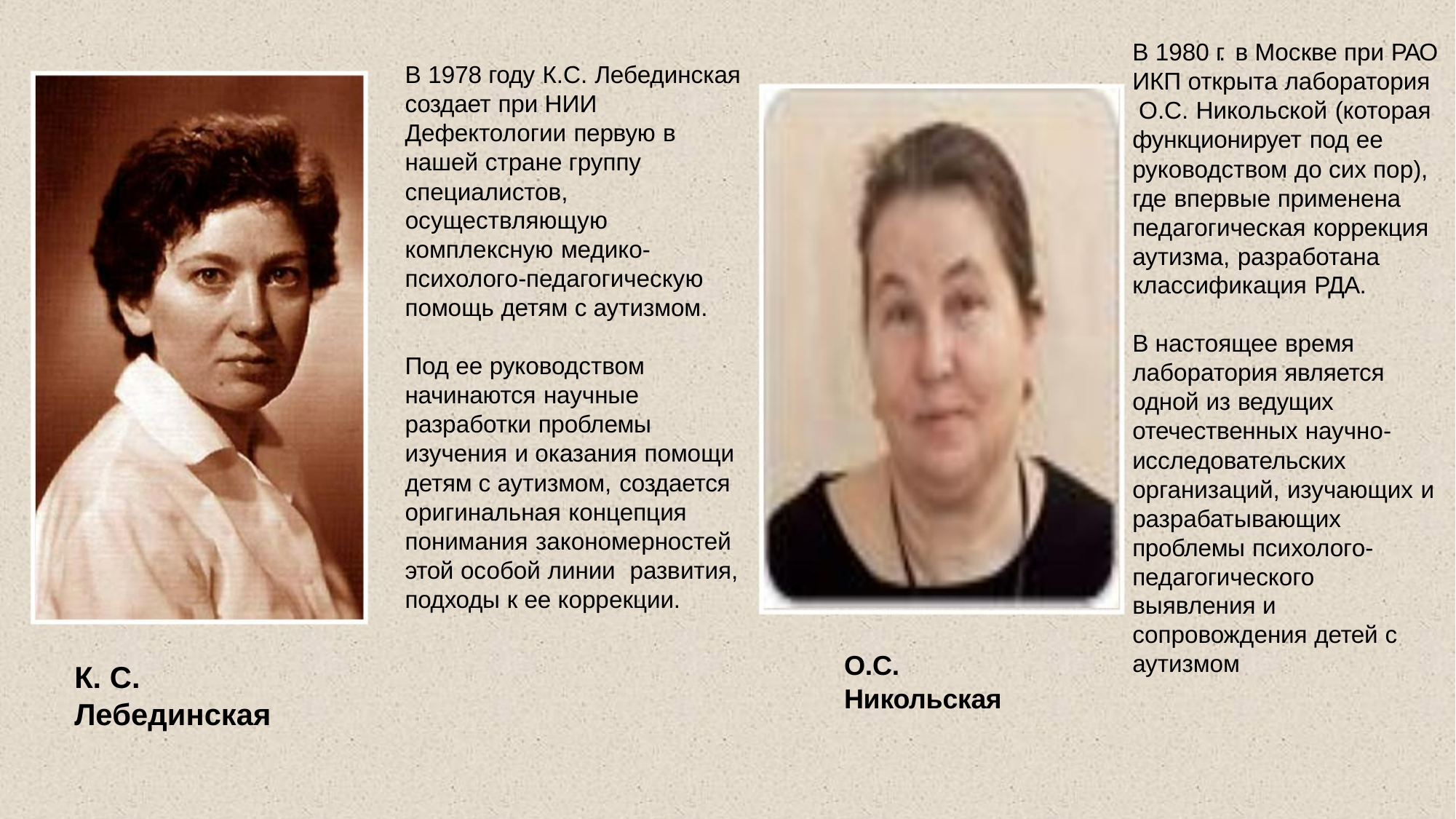

В 1980 г. в Москве при РАО
ИКП открыта лаборатория
О.С. Никольской (которая
функционирует под ее
руководством до сих пор),
где впервые применена
педагогическая коррекция
аутизма, разработана
В 1978 году К.С. Лебединская
создает при НИИ
Дефектологии первую в
нашей стране группу
специалистов,
осуществляющую
комплексную медико-
психолого-педагогическую
помощь детям с аутизмом.
классификация РДА.
В настоящее время
лаборатория является
одной из ведущих
отечественных научно-
исследовательских
организаций, изучающих и
разрабатывающих
проблемы психолого-
педагогического
Под ее руководством
начинаются научные
разработки проблемы
изучения и оказания помощи
детям с аутизмом, создается
оригинальная концепция
понимания закономерностей
этой особой линии развития,
подходы к ее коррекции.
выявления и
сопровождения детей с
аутизмом
О.С. Никольская
К. С. Лебединская